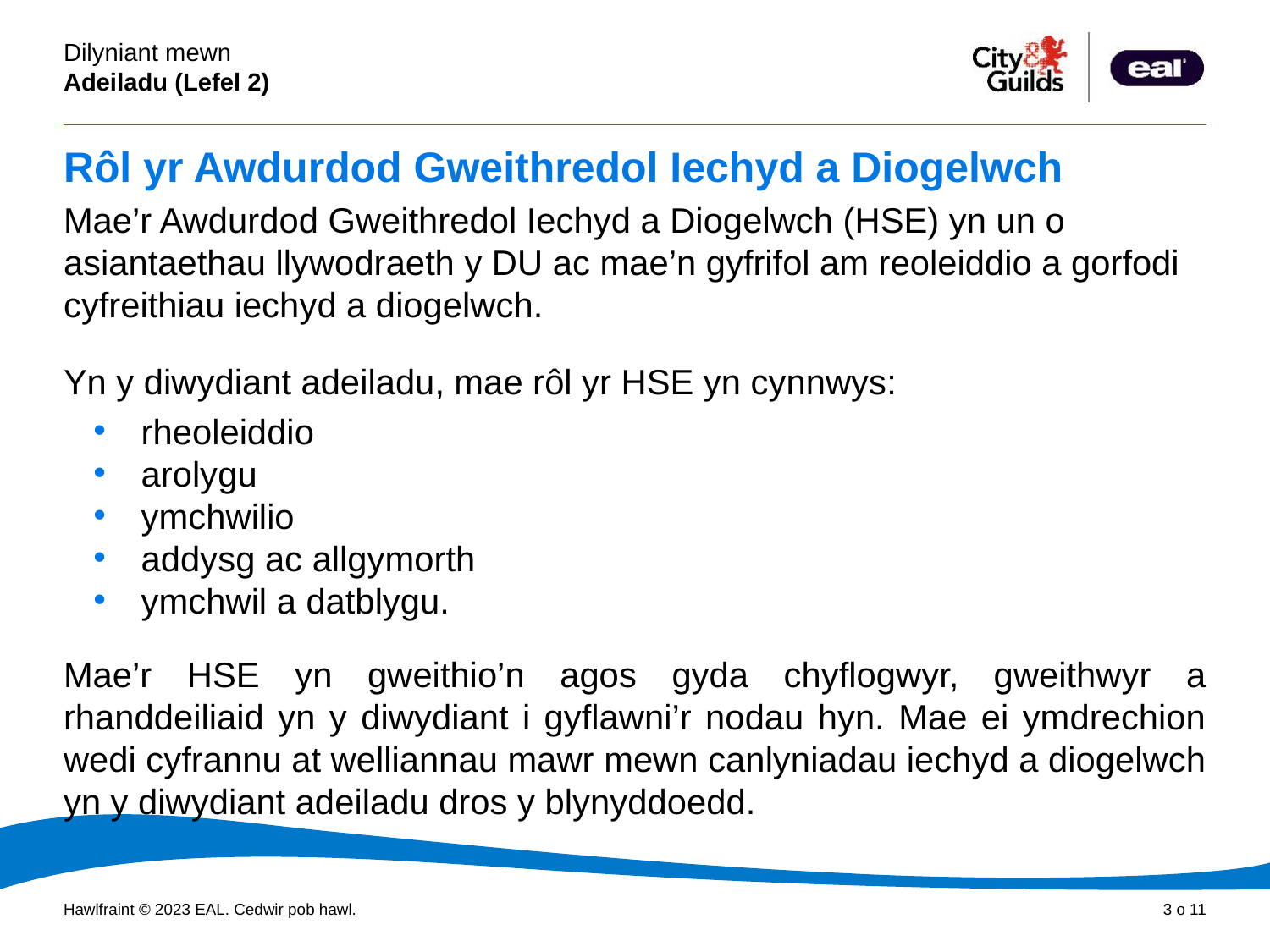

# Rôl yr Awdurdod Gweithredol Iechyd a Diogelwch
Mae’r Awdurdod Gweithredol Iechyd a Diogelwch (HSE) yn un o asiantaethau llywodraeth y DU ac mae’n gyfrifol am reoleiddio a gorfodi cyfreithiau iechyd a diogelwch.
Yn y diwydiant adeiladu, mae rôl yr HSE yn cynnwys:
rheoleiddio
arolygu
ymchwilio
addysg ac allgymorth
ymchwil a datblygu.
Mae’r HSE yn gweithio’n agos gyda chyflogwyr, gweithwyr a rhanddeiliaid yn y diwydiant i gyflawni’r nodau hyn. Mae ei ymdrechion wedi cyfrannu at welliannau mawr mewn canlyniadau iechyd a diogelwch yn y diwydiant adeiladu dros y blynyddoedd.